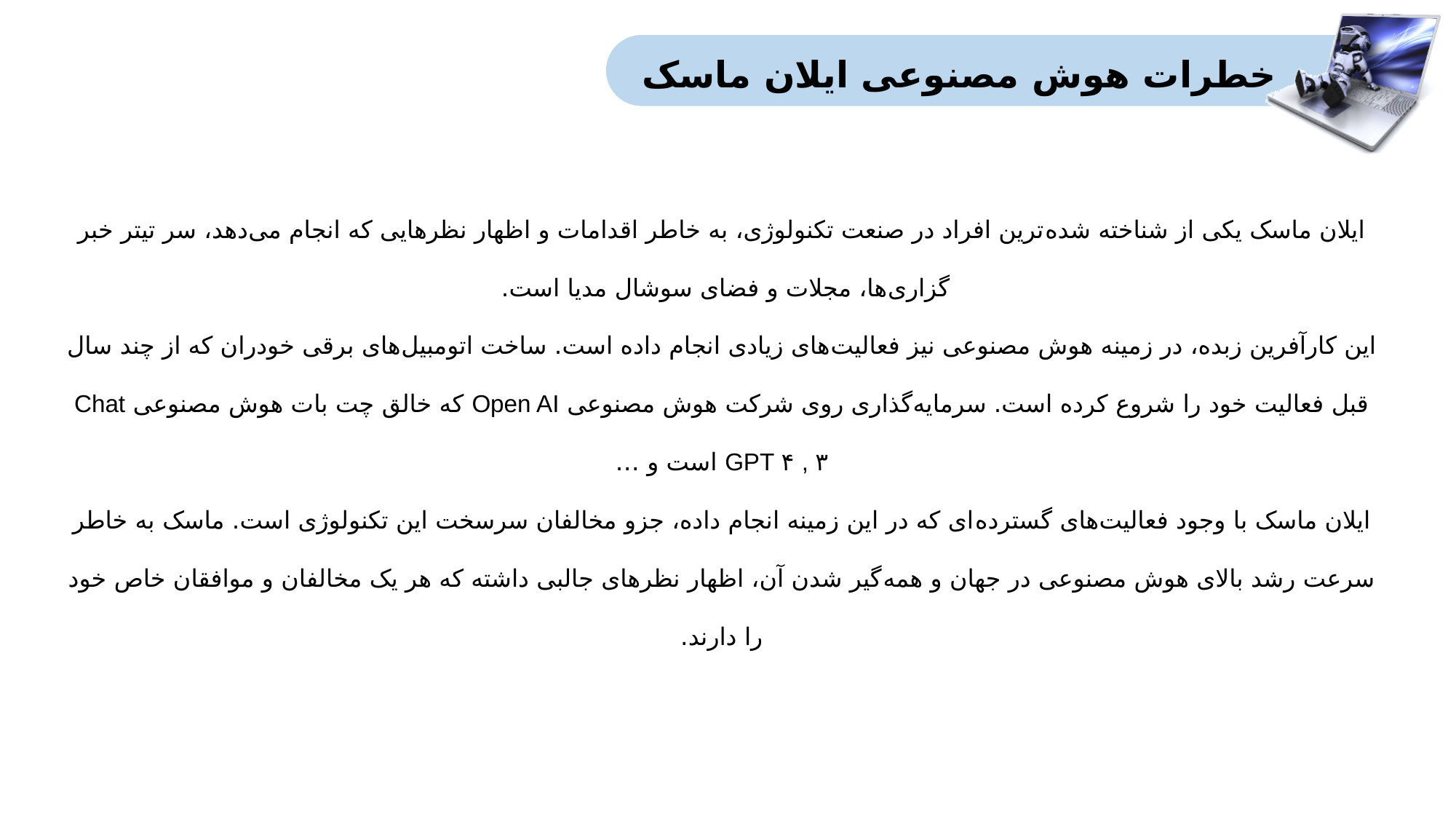

خطرات هوش مصنوعی ایلان ماسک
ایلان ماسک یکی از شناخته شده‌ترین افراد در صنعت تکنولوژی، به خاطر اقدامات و اظهار نظرهایی که انجام می‌دهد، سر تیتر خبر گزاری‌ها، مجلات و فضای سوشال مدیا است.
این کارآفرین زبده، در زمینه‌ هوش مصنوعی نیز فعالیت‌های زیادی انجام داده است. ساخت اتومبیل‌های برقی خودران که از چند سال قبل فعالیت خود را شروع کرده است. سرمایه‌گذاری روی شرکت هوش مصنوعی Open AI که خالق چت بات هوش مصنوعی Chat GPT ۴ , ۳ است و …
ایلان ماسک با وجود فعالیت‌های گسترده‌ای که در این زمینه انجام داده، جزو مخالفان سرسخت این تکنولوژی است. ماسک به خاطر سرعت رشد بالای هوش مصنوعی در جهان و همه‌گیر شدن آن، اظهار نظرهای جالبی داشته که هر یک مخالفان و موافقان خاص خود را دارند.